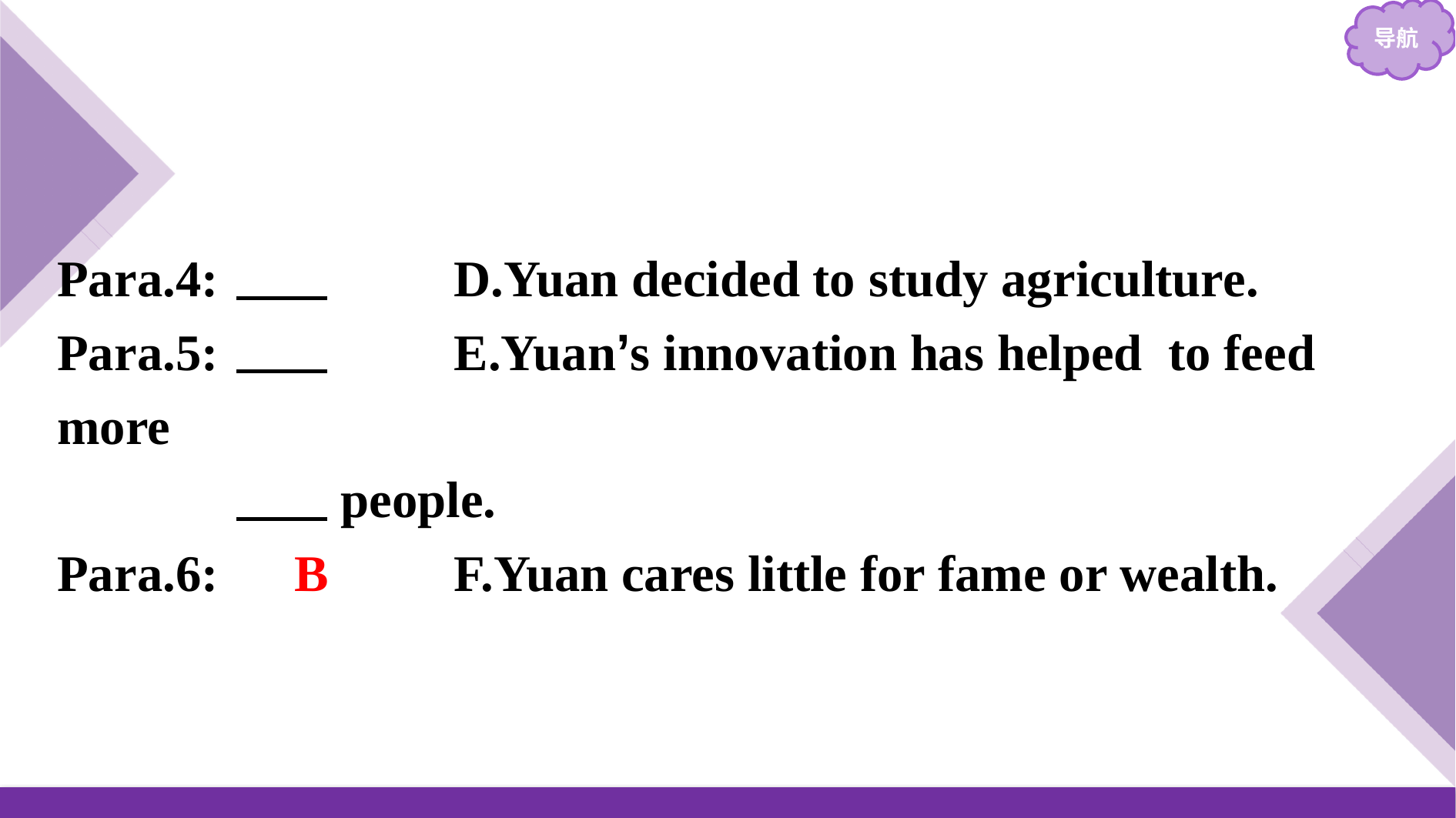

Para.4:　E 	D.Yuan decided to study agriculture.
Para.5:　F 	E.Yuan’s innovation has helped  to feed more
                      people.
Para.6:　B 	F.Yuan cares little for fame or wealth.